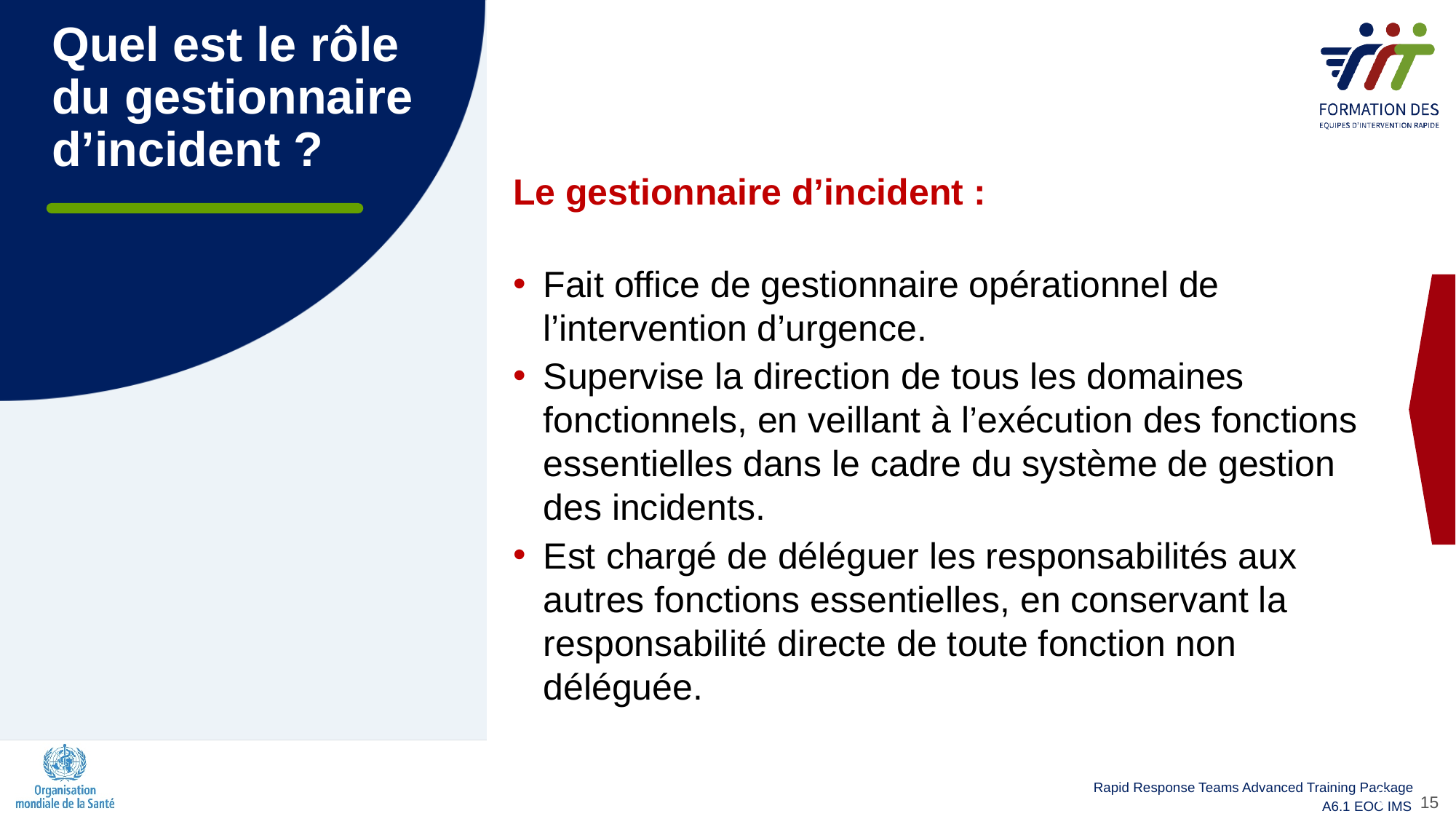

# Quel est le rôle du gestionnaire d’incident ?
Le gestionnaire d’incident :

Fait office de gestionnaire opérationnel de l’intervention d’urgence.
Supervise la direction de tous les domaines fonctionnels, en veillant à l’exécution des fonctions essentielles dans le cadre du système de gestion des incidents.
Est chargé de déléguer les responsabilités aux autres fonctions essentielles, en conservant la responsabilité directe de toute fonction non déléguée.

15